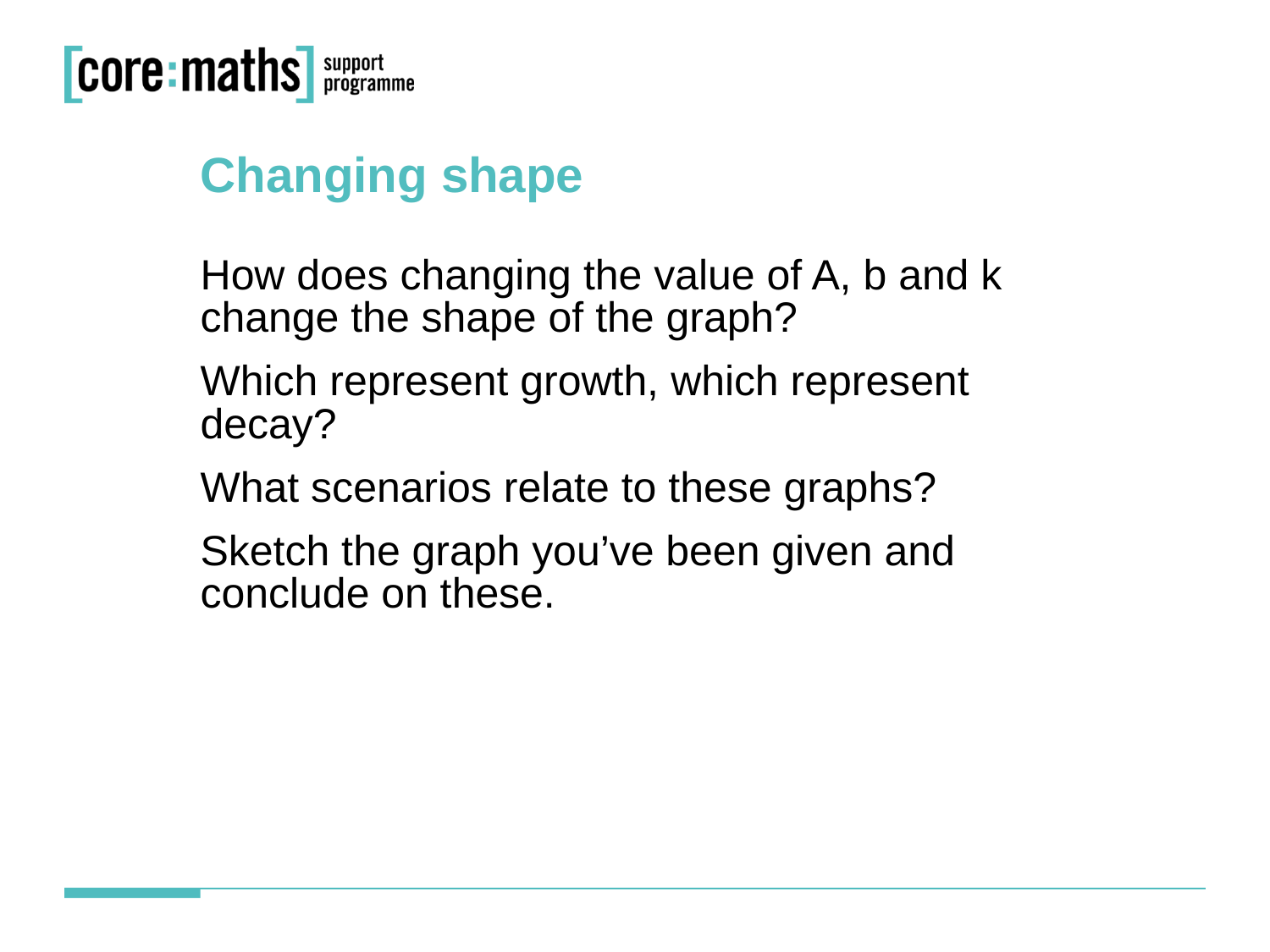

Changing shape
How does changing the value of A, b and k change the shape of the graph?
Which represent growth, which represent decay?
What scenarios relate to these graphs?
Sketch the graph you’ve been given and conclude on these.